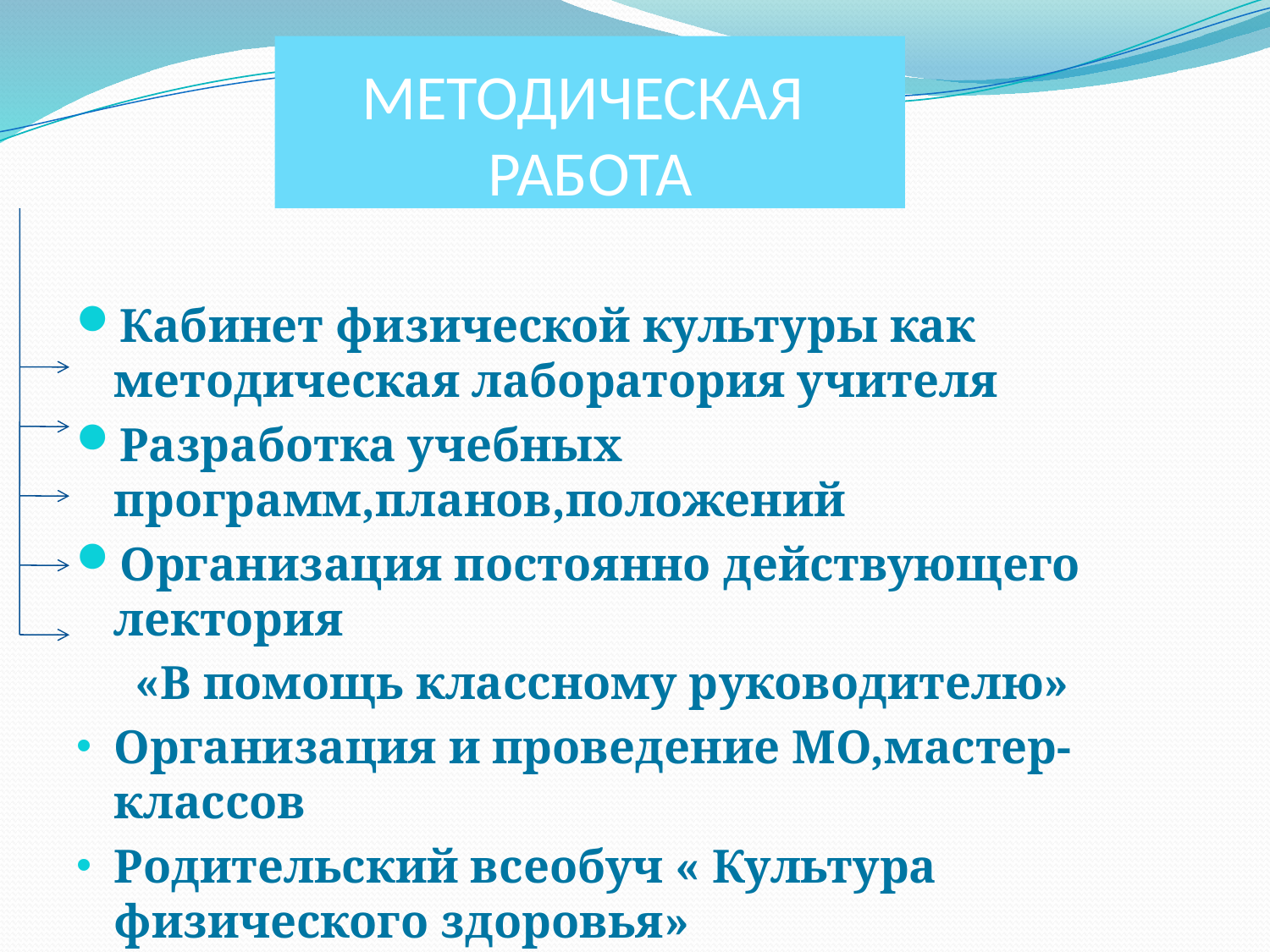

# МЕТОДИЧЕСКАЯ РАБОТА

Кабинет физической культуры как методическая лаборатория учителя
Разработка учебных программ,планов,положений
Организация постоянно действующего лектория
     «В помощь классному руководителю»
Организация и проведение МО,мастер-классов
Родительский всеобуч « Культура физического здоровья»